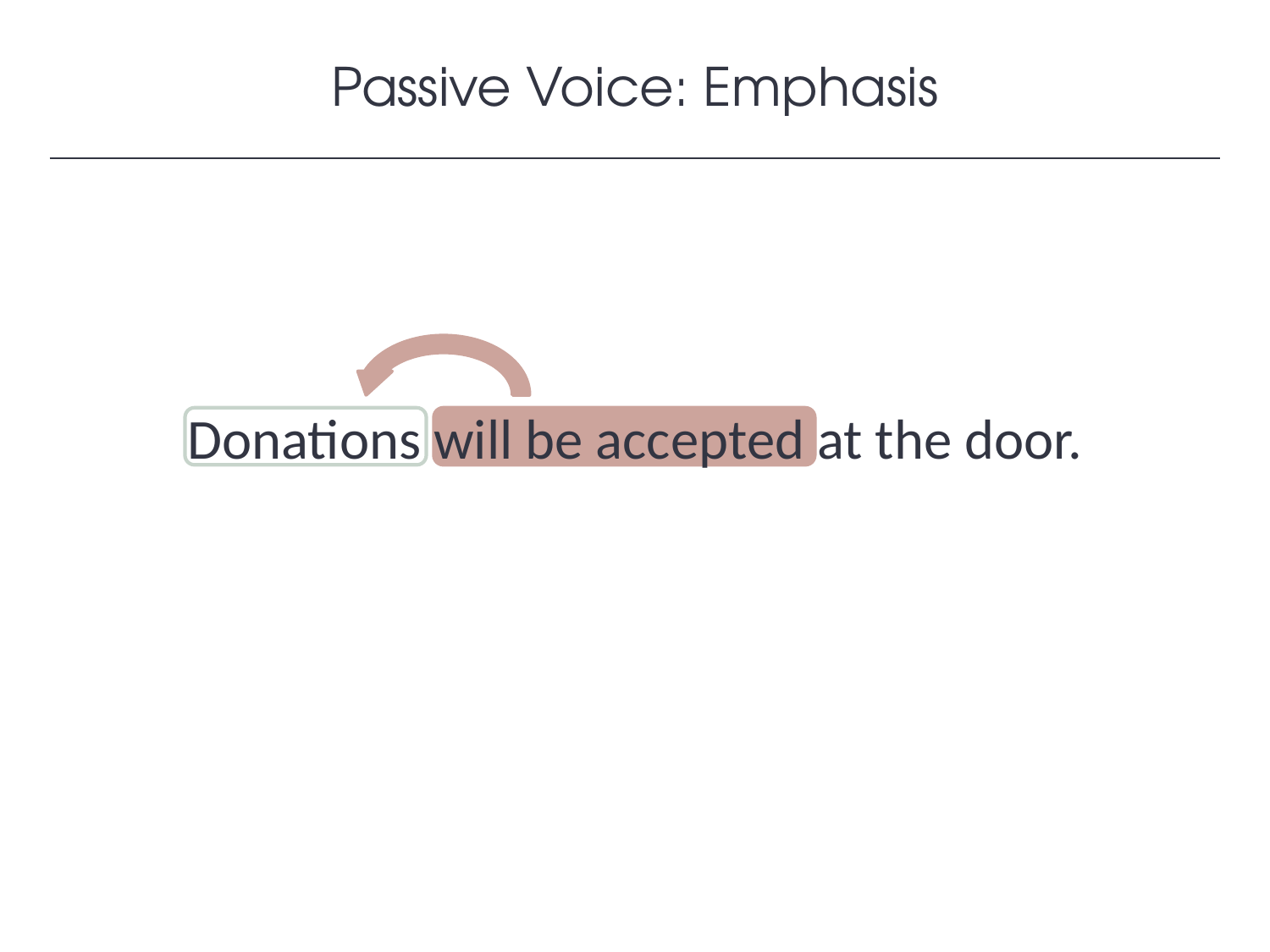

Passive Voice: Emphasis
HAWKES LEARNING

Donations will be accepted at the door.